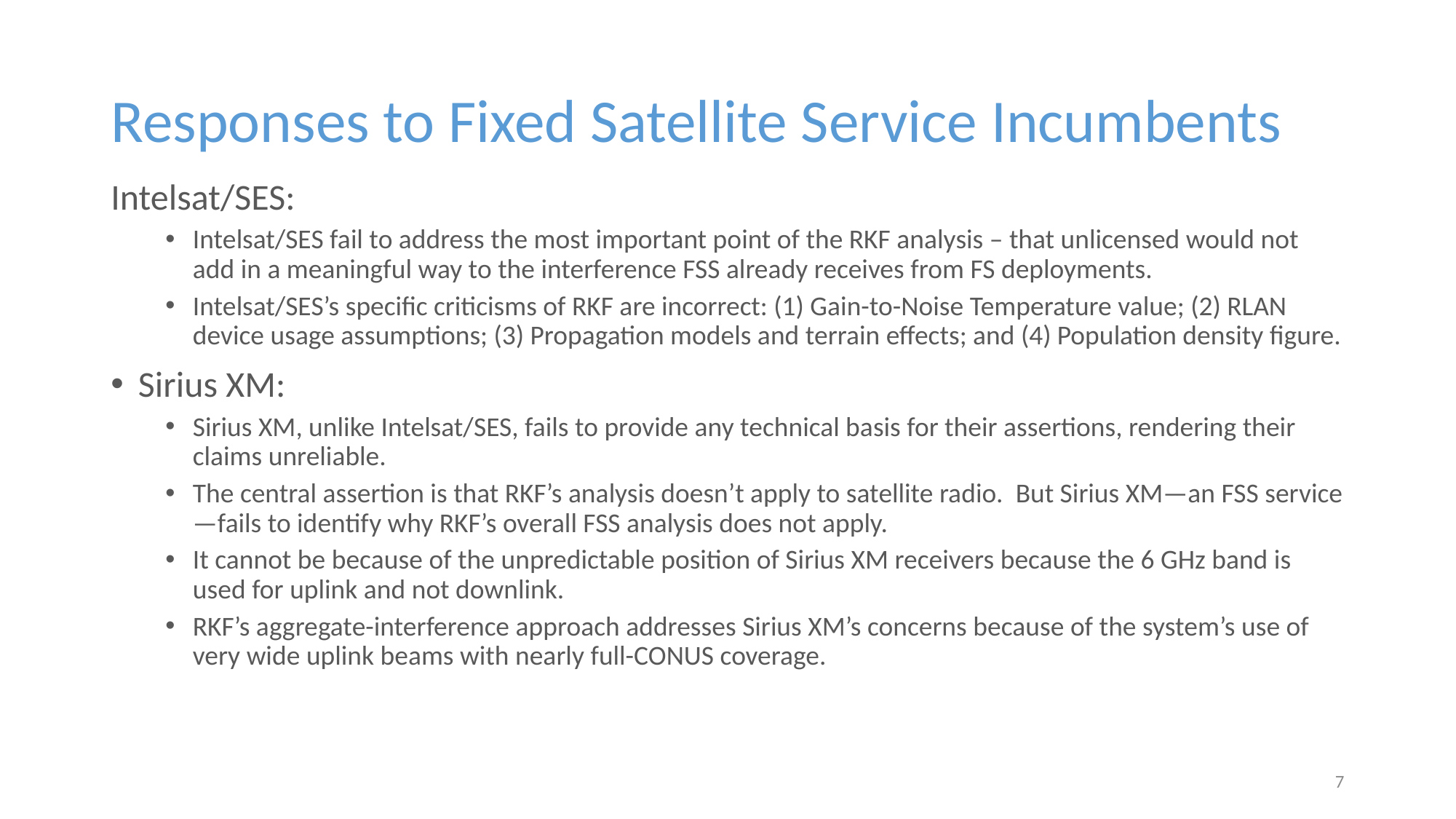

# Responses to Fixed Satellite Service Incumbents
Intelsat/SES:
Intelsat/SES fail to address the most important point of the RKF analysis – that unlicensed would not add in a meaningful way to the interference FSS already receives from FS deployments.
Intelsat/SES’s specific criticisms of RKF are incorrect: (1) Gain-to-Noise Temperature value; (2) RLAN device usage assumptions; (3) Propagation models and terrain effects; and (4) Population density figure.
Sirius XM:
Sirius XM, unlike Intelsat/SES, fails to provide any technical basis for their assertions, rendering their claims unreliable.
The central assertion is that RKF’s analysis doesn’t apply to satellite radio.  But Sirius XM—an FSS service—fails to identify why RKF’s overall FSS analysis does not apply.
It cannot be because of the unpredictable position of Sirius XM receivers because the 6 GHz band is used for uplink and not downlink.
RKF’s aggregate-interference approach addresses Sirius XM’s concerns because of the system’s use of very wide uplink beams with nearly full-CONUS coverage.

7